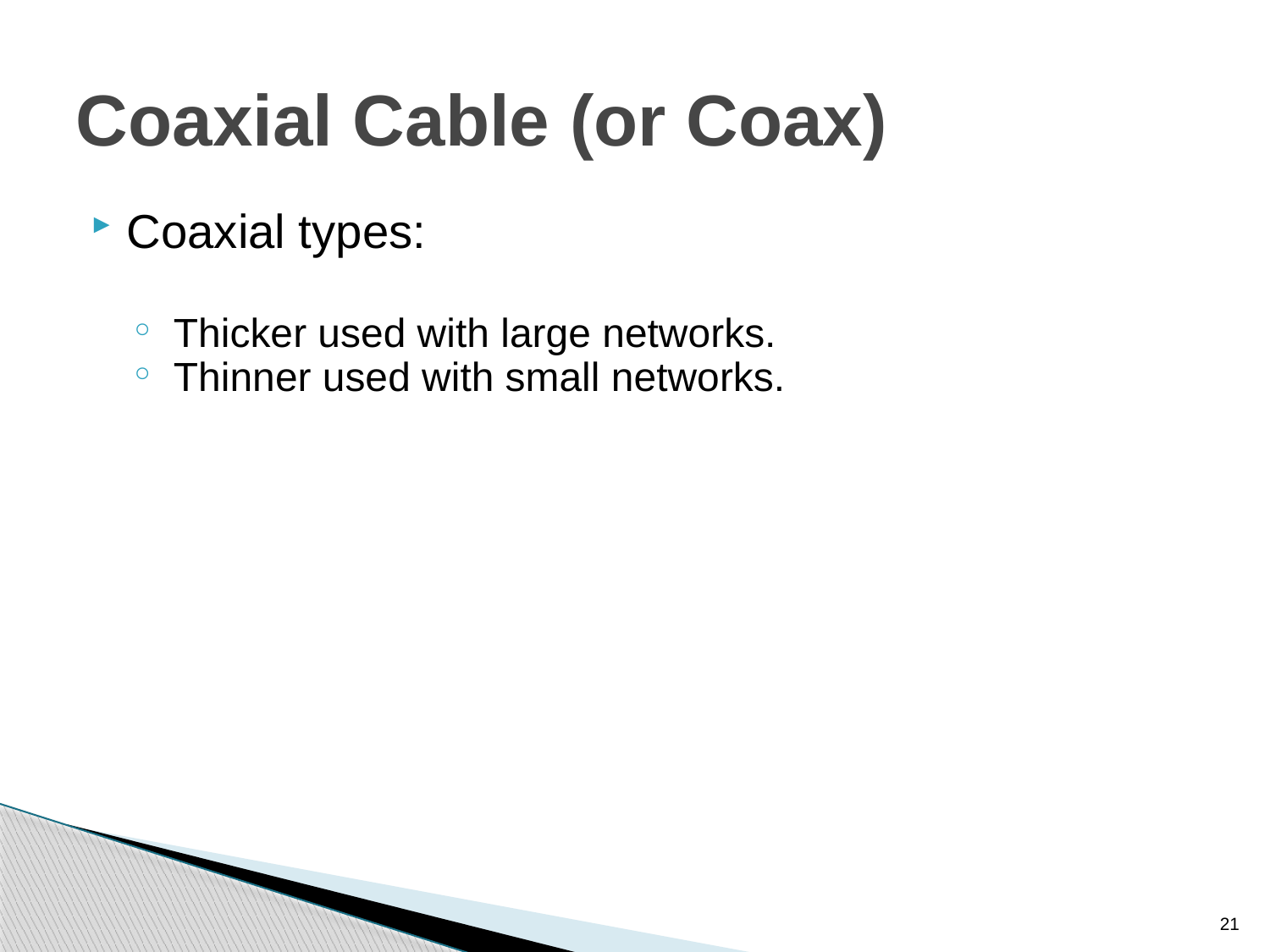

# Coaxial Cable (or Coax)
Coaxial types:

 Thicker used with large networks.
 Thinner used with small networks.

21